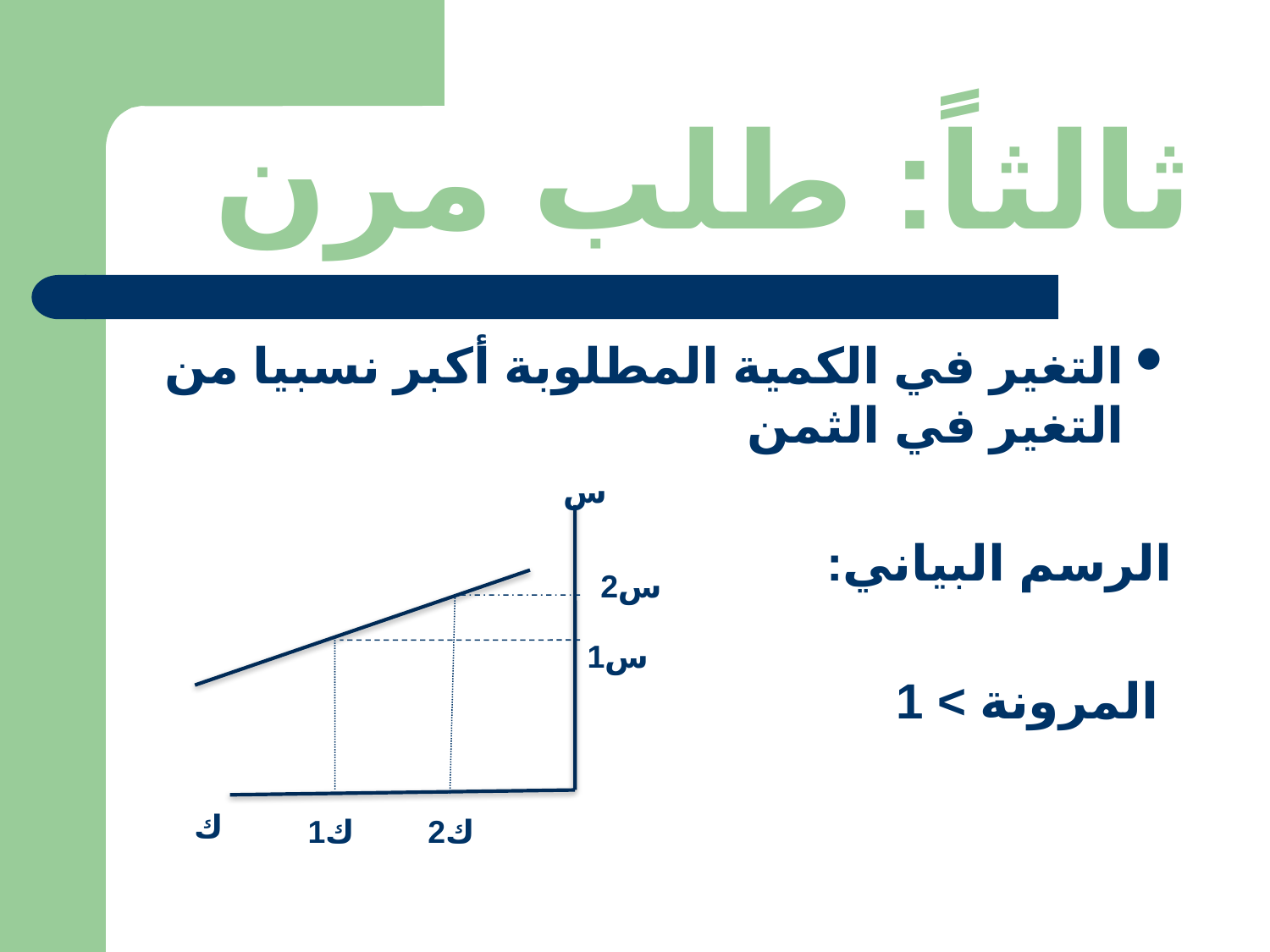

# ثالثاً: طلب مرن
التغير في الكمية المطلوبة أكبر نسبيا من التغير في الثمن

الرسم البياني:

 المرونة > 1
س

س2

س1

ك
ك1
ك2